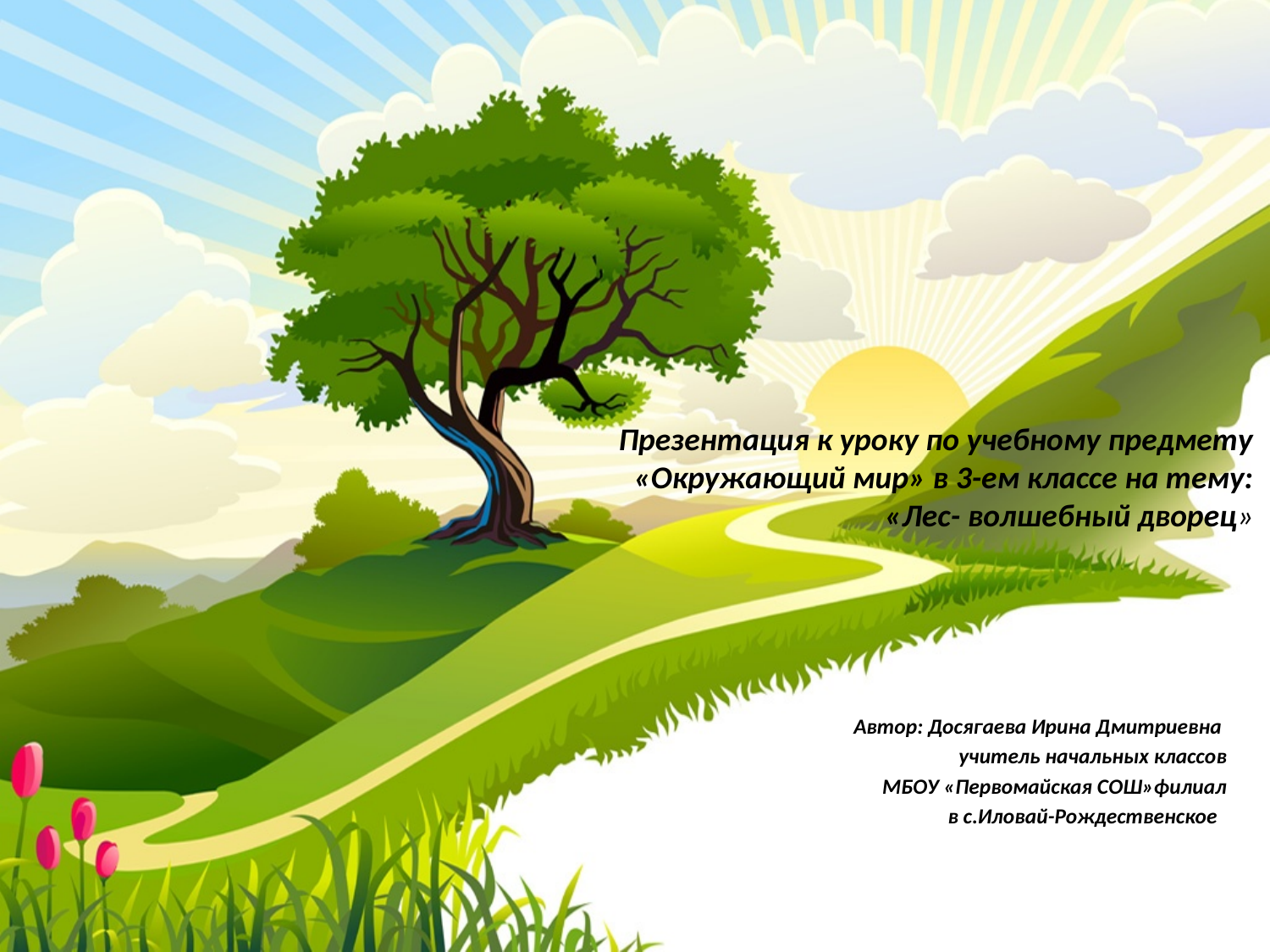

# Презентация к уроку по учебному предмету «Окружающий мир» в 3-ем классе на тему: «Лес- волшебный дворец»
Автор: Досягаева Ирина Дмитриевна
учитель начальных классов
 МБОУ «Первомайская СОШ»филиал
 в с.Иловай-Рождественское